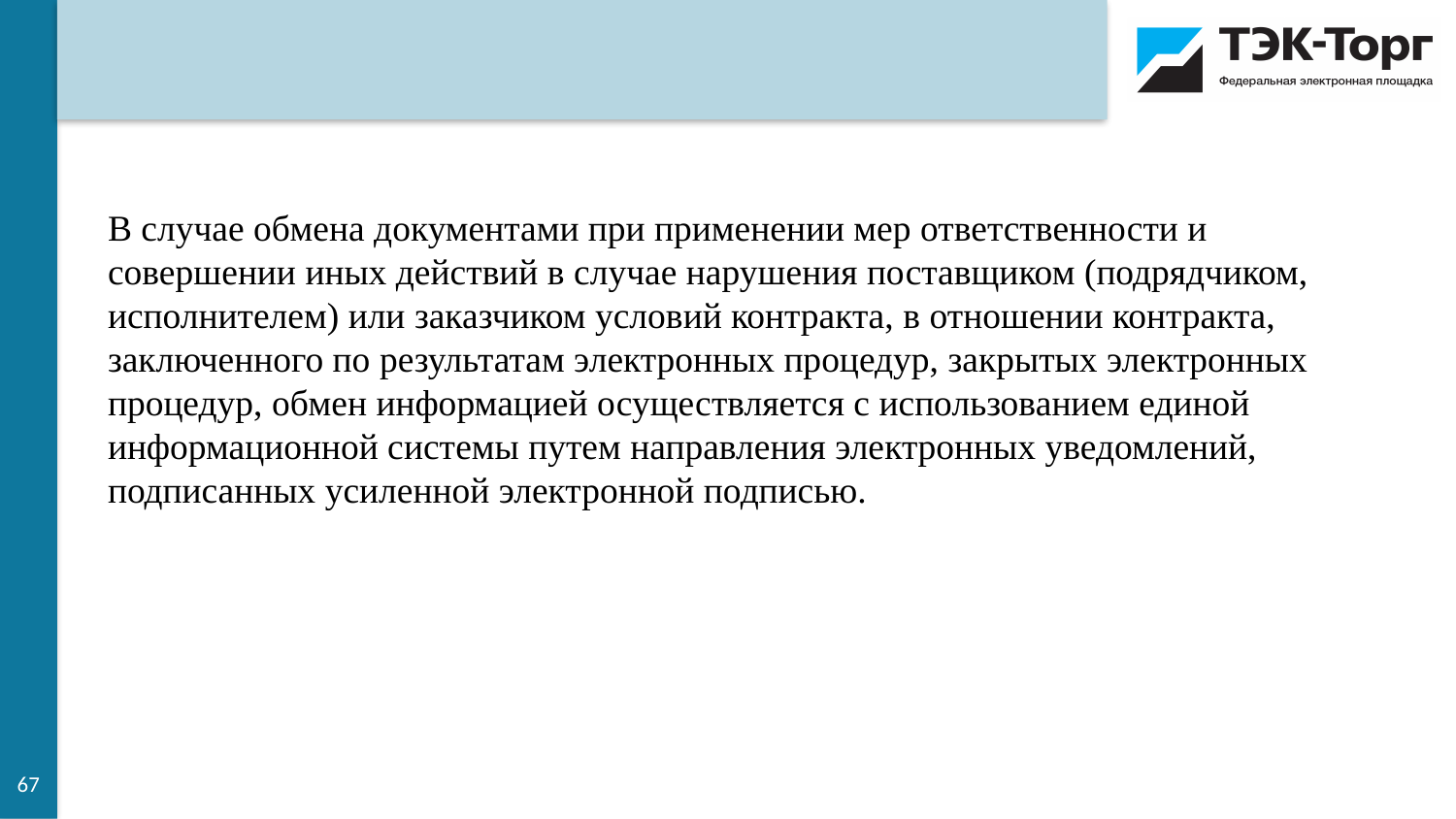

В случае обмена документами при применении мер ответственности и совершении иных действий в случае нарушения поставщиком (подрядчиком, исполнителем) или заказчиком условий контракта, в отношении контракта, заключенного по результатам электронных процедур, закрытых электронных процедур, обмен информацией осуществляется с использованием единой информационной системы путем направления электронных уведомлений, подписанных усиленной электронной подписью.
67